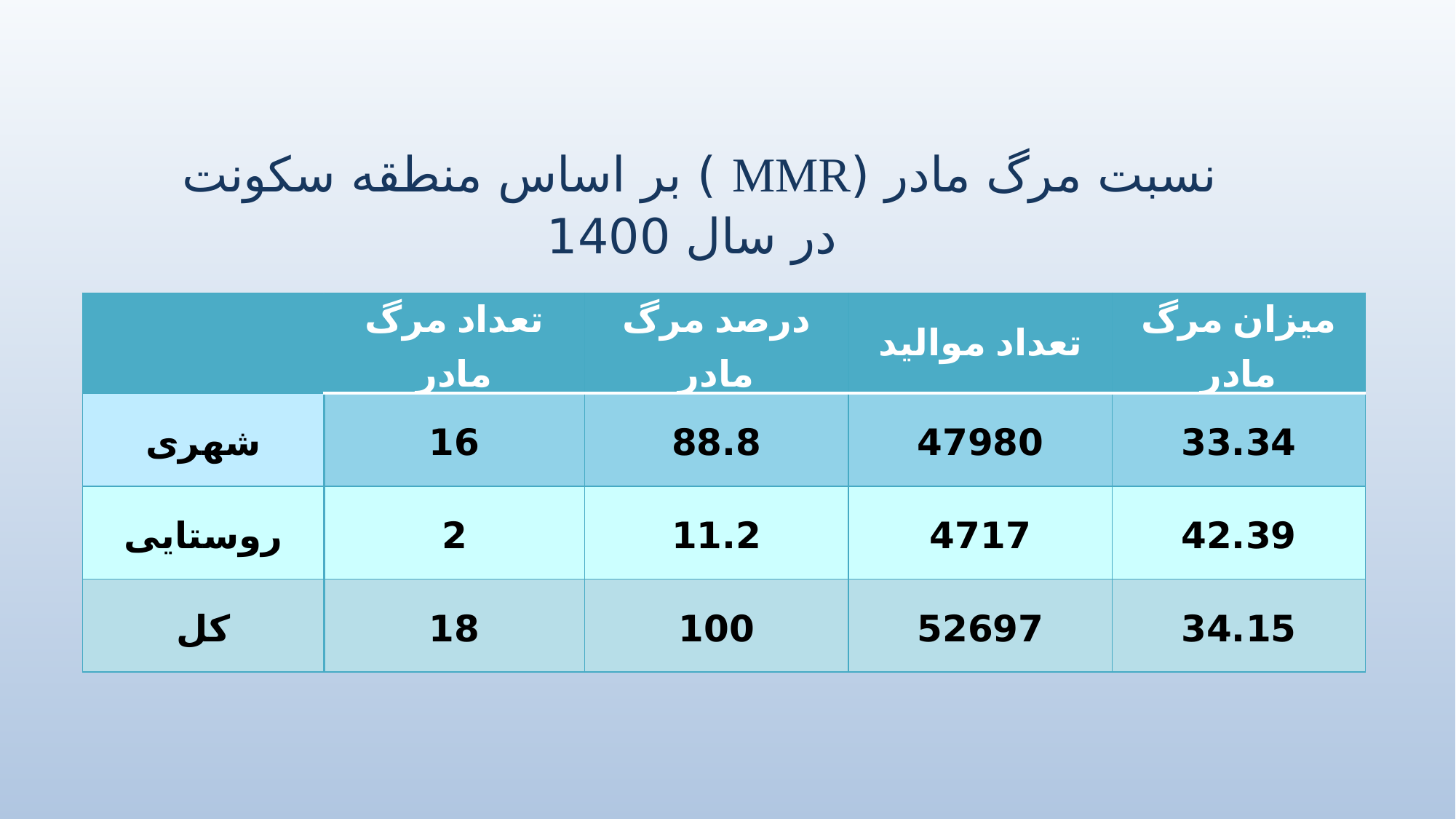

نسبت مرگ مادر (MMR ) بر اساس منطقه سکونت  در سال 1400
|  | تعداد مرگ مادر | درصد مرگ مادر | تعداد موالید | میزان مرگ مادر |
| --- | --- | --- | --- | --- |
| شهری | 16 | 88.8 | 47980 | 33.34 |
| روستایی | 2 | 11.2 | 4717 | 42.39 |
| کل | 18 | 100 | 52697 | 34.15 |